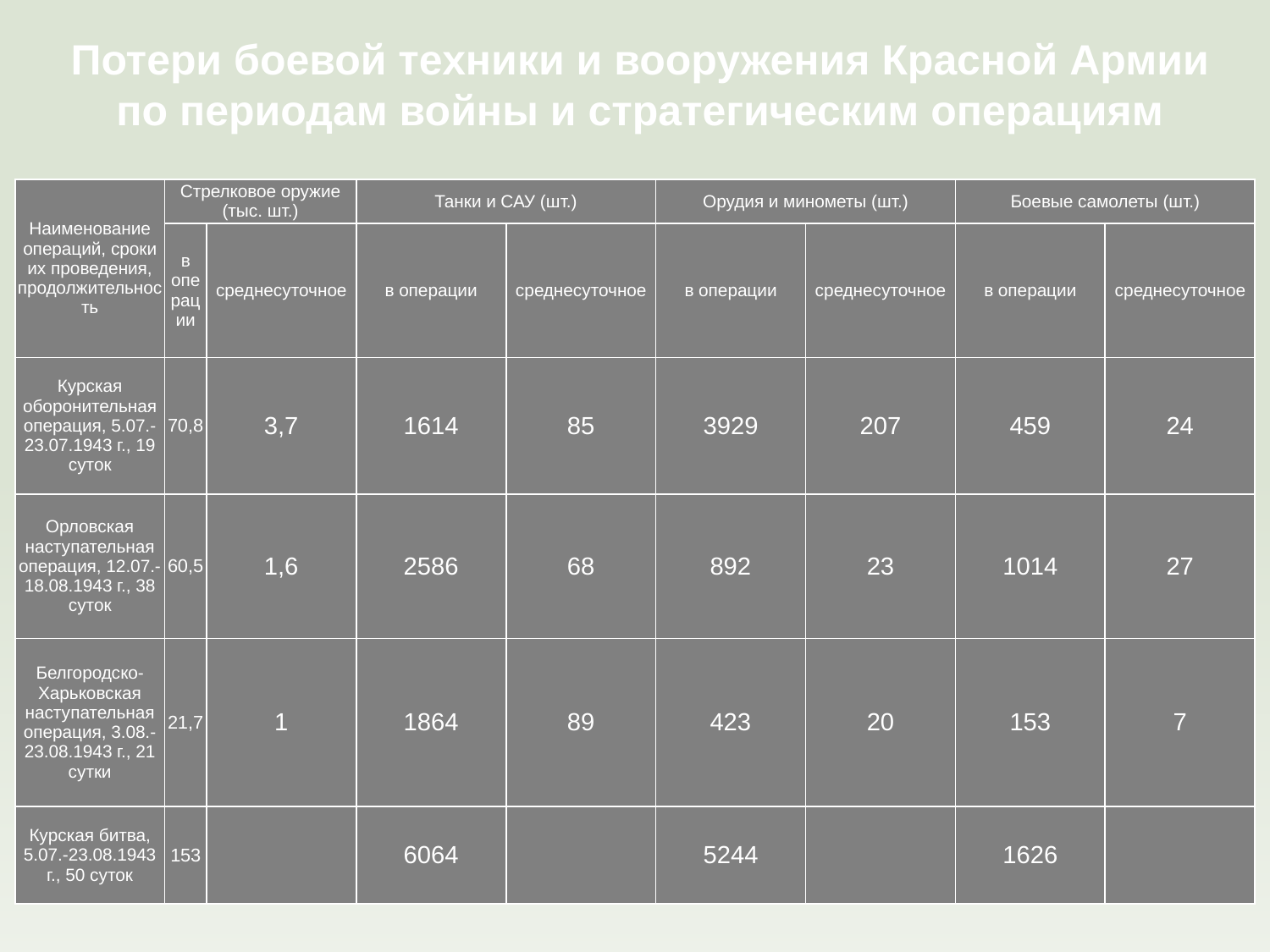

Потери боевой техники и вооружения Красной Армии по периодам войны и стратегическим операциям
| Наименование операций, сроки их проведения, продолжительность | Стрелковое оружие (тыс. шт.) |  | Танки и САУ (шт.) |  | Орудия и минометы (шт.) |  | Боевые самолеты (шт.) |  |
| --- | --- | --- | --- | --- | --- | --- | --- | --- |
|  | в операции | среднесуточное | в операции | среднесуточное | в операции | среднесуточное | в операции | среднесуточное |
| Курская оборонительная операция, 5.07.-23.07.1943 г., 19 суток | 70,8 | 3,7 | 1614 | 85 | 3929 | 207 | 459 | 24 |
| Орловская наступательная операция, 12.07.-18.08.1943 г., 38 суток | 60,5 | 1,6 | 2586 | 68 | 892 | 23 | 1014 | 27 |
| Белгородско-Харьковская наступательная операция, 3.08.-23.08.1943 г., 21 сутки | 21,7 | 1 | 1864 | 89 | 423 | 20 | 153 | 7 |
| Курская битва, 5.07.-23.08.1943 г., 50 суток | 153 |  | 6064 |  | 5244 |  | 1626 |  |